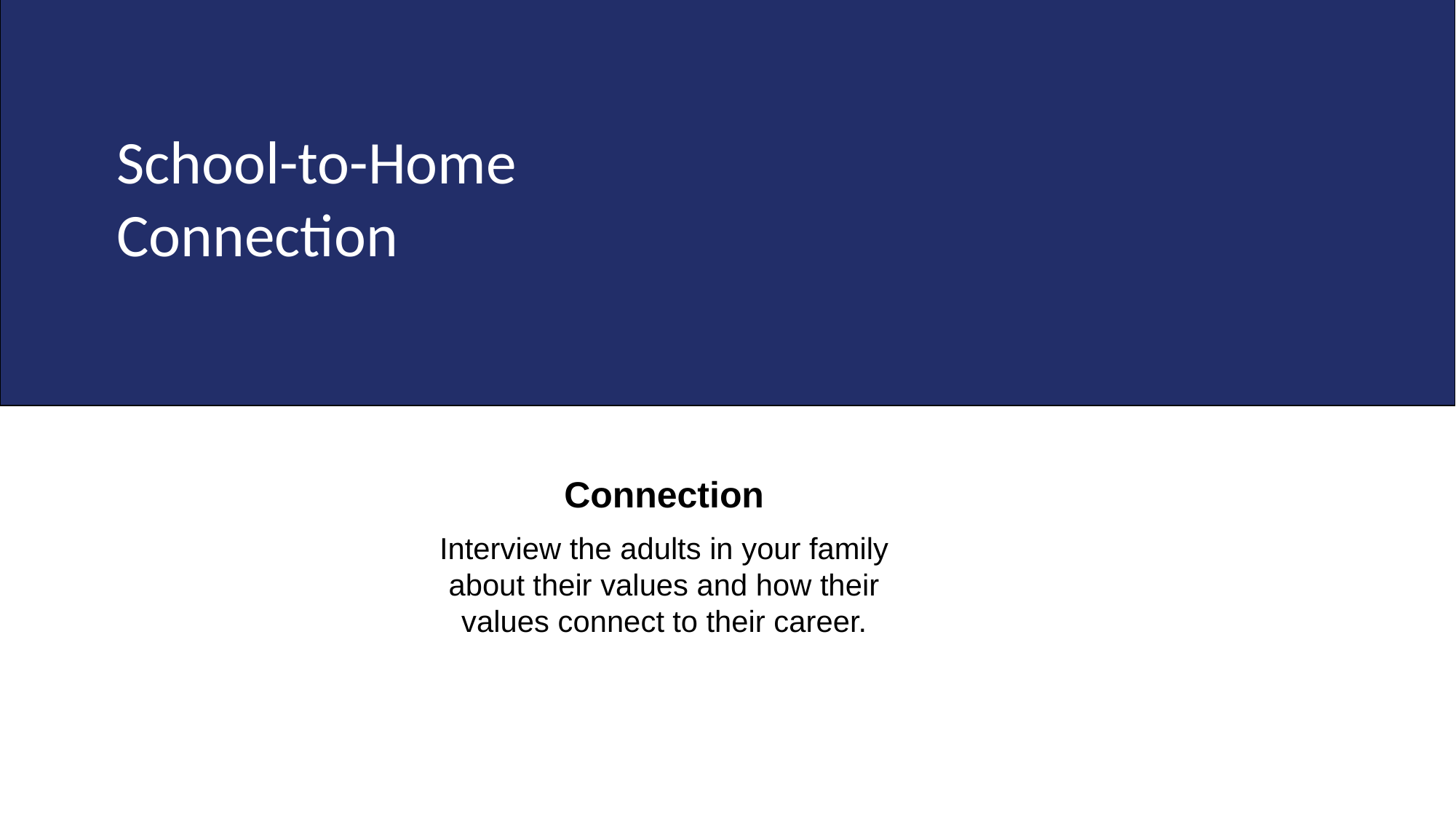

School-to-Home Connection
Connection
Interview the adults in your family about their values and how their values connect to their career.